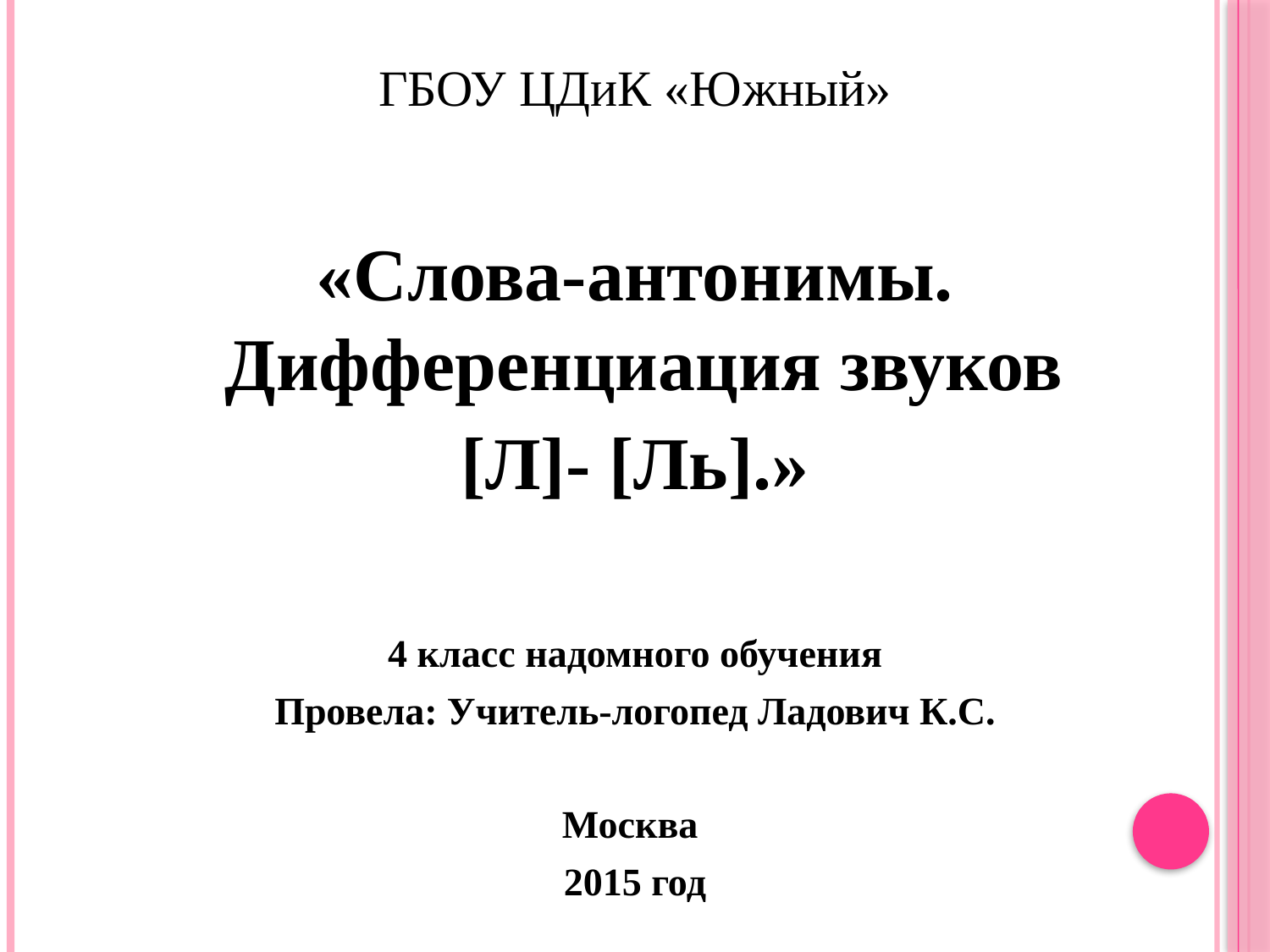

ГБОУ ЦДиК «Южный»

«Слова-антонимы. Дифференциация звуков
[Л]- [Ль].»

4 класс надомного обучения
Провела: Учитель-логопед Ладович К.С.

Москва
2015 год